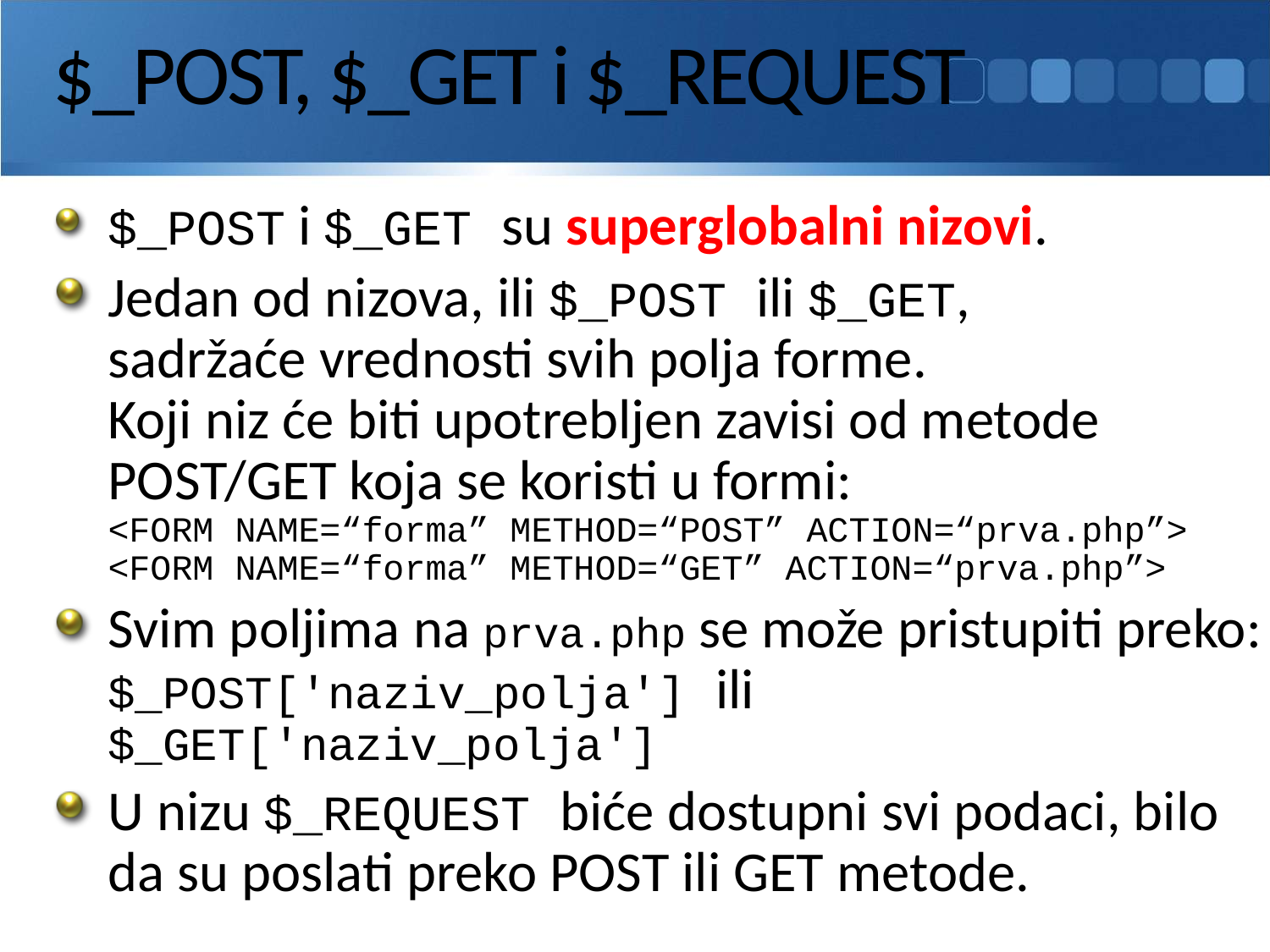

# $_POST, $_GET i $_REQUEST
$_POST i $_GET su superglobalni nizovi.
Jedan od nizova, ili $_POST ili $_GET,
sadržaće vrednosti svih polja forme.
Koji niz će biti upotrebljen zavisi od metode POST/GET koja se koristi u formi:
<FORM NAME=“forma” METHOD=“POST” ACTION=“prva.php”>
<FORM NAME=“forma” METHOD=“GET” ACTION=“prva.php”>
Svim poljima na prva.php se može pristupiti preko:
$_POST['naziv_polja'] ili $_GET['naziv_polja']
U nizu $_REQUEST biće dostupni svi podaci, bilo da su poslati preko POST ili GET metode.